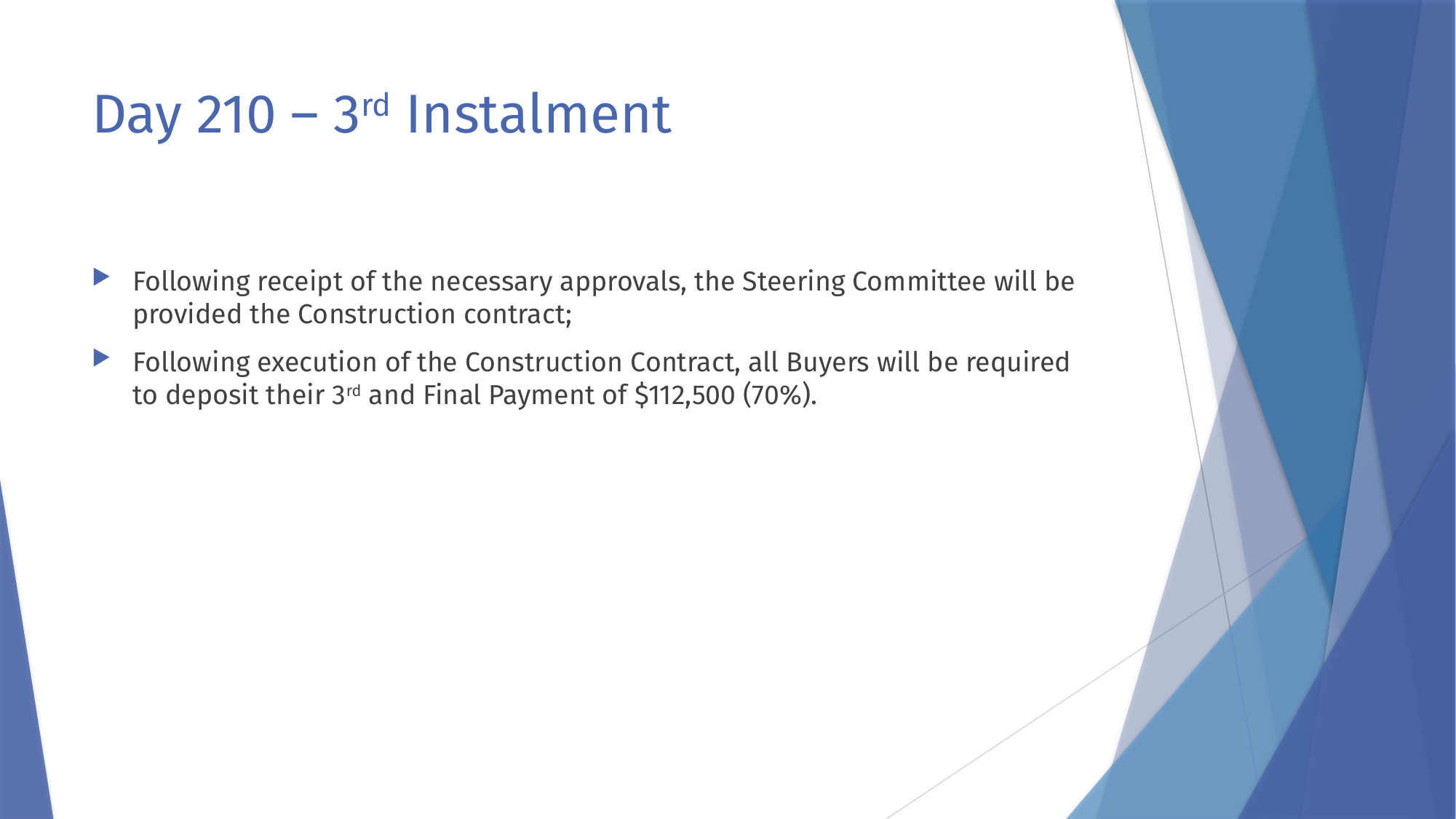

# Day 210 – 3rd Instalment
Following receipt of the necessary approvals, the Steering Committee will be provided the Construction contract;
Following execution of the Construction Contract, all Buyers will be required to deposit their 3rd and Final Payment of $112,500 (70%).